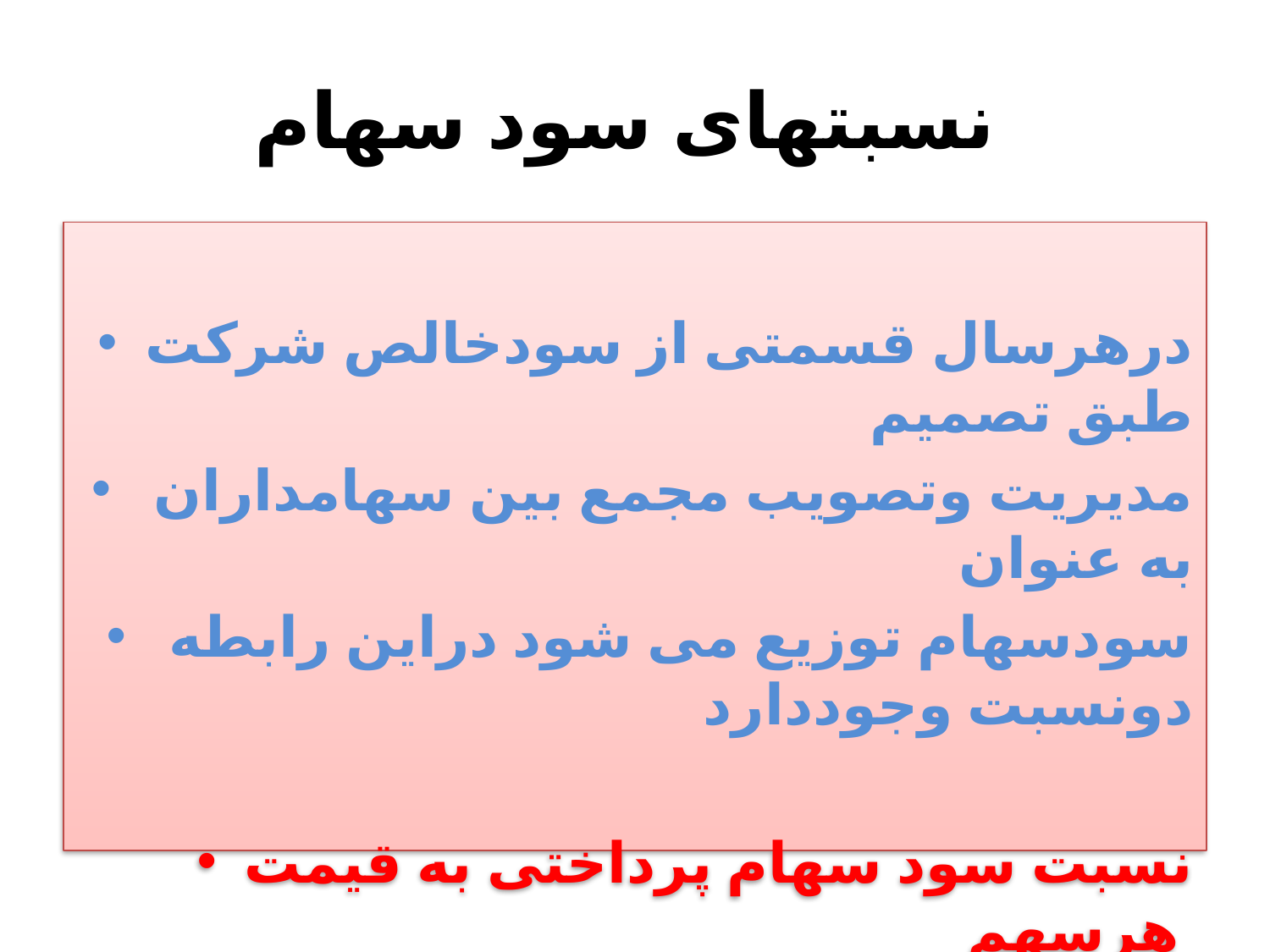

# نسبتهای سود سهام

درهرسال قسمتی از سودخالص شرکت طبق تصمیم
 مدیریت وتصویب مجمع بین سهامداران به عنوان
 سودسهام توزیع می شود دراین رابطه دونسبت وجوددارد

نسبت سود سهام پرداختی به قیمت هرسهم
سود سهام پرداختی هرسهم